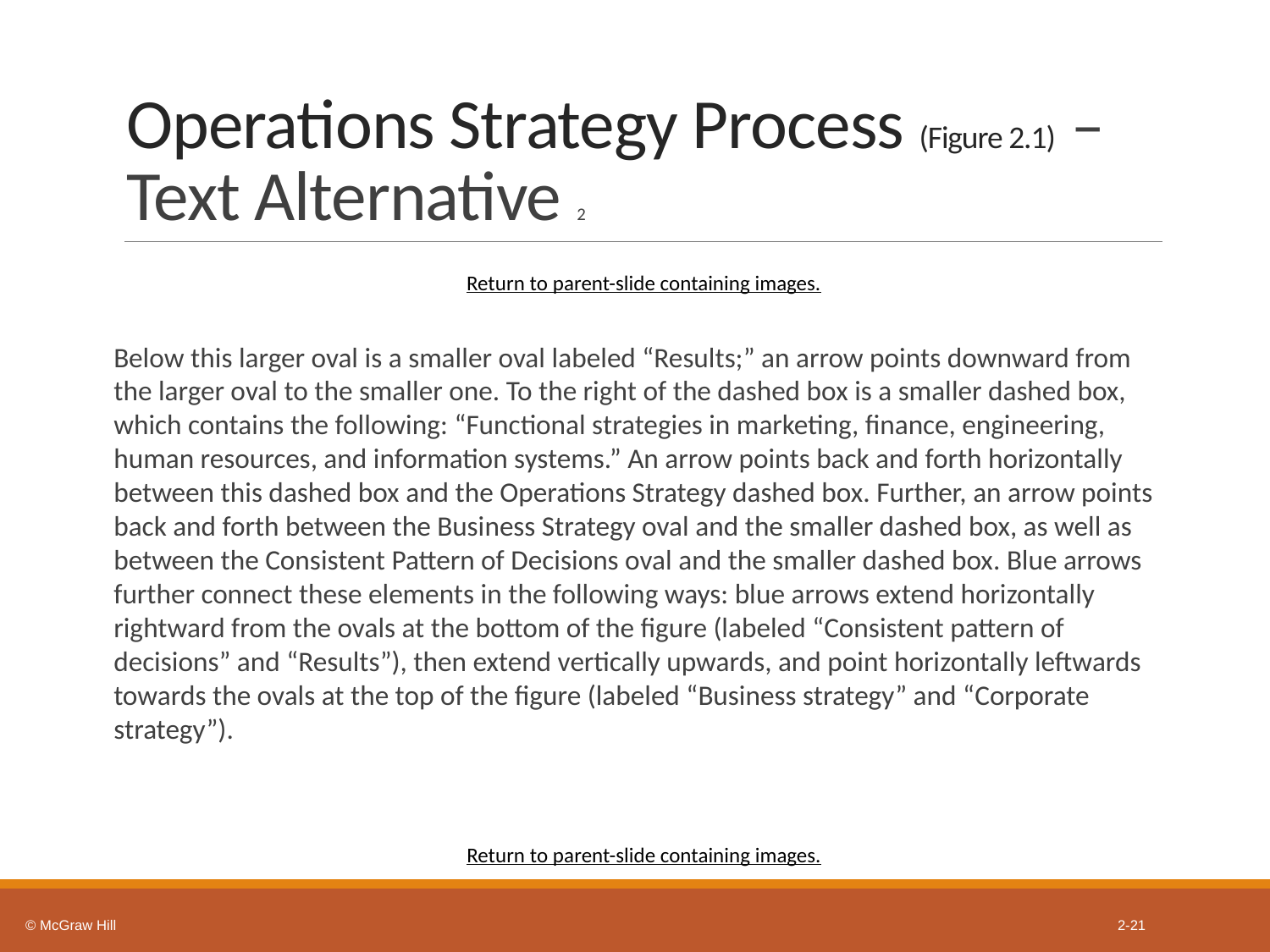

# Operations Strategy Process (Figure 2.1) – Text Alternative 2
Return to parent-slide containing images.
Below this larger oval is a smaller oval labeled “Results;” an arrow points downward from the larger oval to the smaller one. To the right of the dashed box is a smaller dashed box, which contains the following: “Functional strategies in marketing, finance, engineering, human resources, and information systems.” An arrow points back and forth horizontally between this dashed box and the Operations Strategy dashed box. Further, an arrow points back and forth between the Business Strategy oval and the smaller dashed box, as well as between the Consistent Pattern of Decisions oval and the smaller dashed box. Blue arrows further connect these elements in the following ways: blue arrows extend horizontally rightward from the ovals at the bottom of the figure (labeled “Consistent pattern of decisions” and “Results”), then extend vertically upwards, and point horizontally leftwards towards the ovals at the top of the figure (labeled “Business strategy” and “Corporate strategy”).
Return to parent-slide containing images.